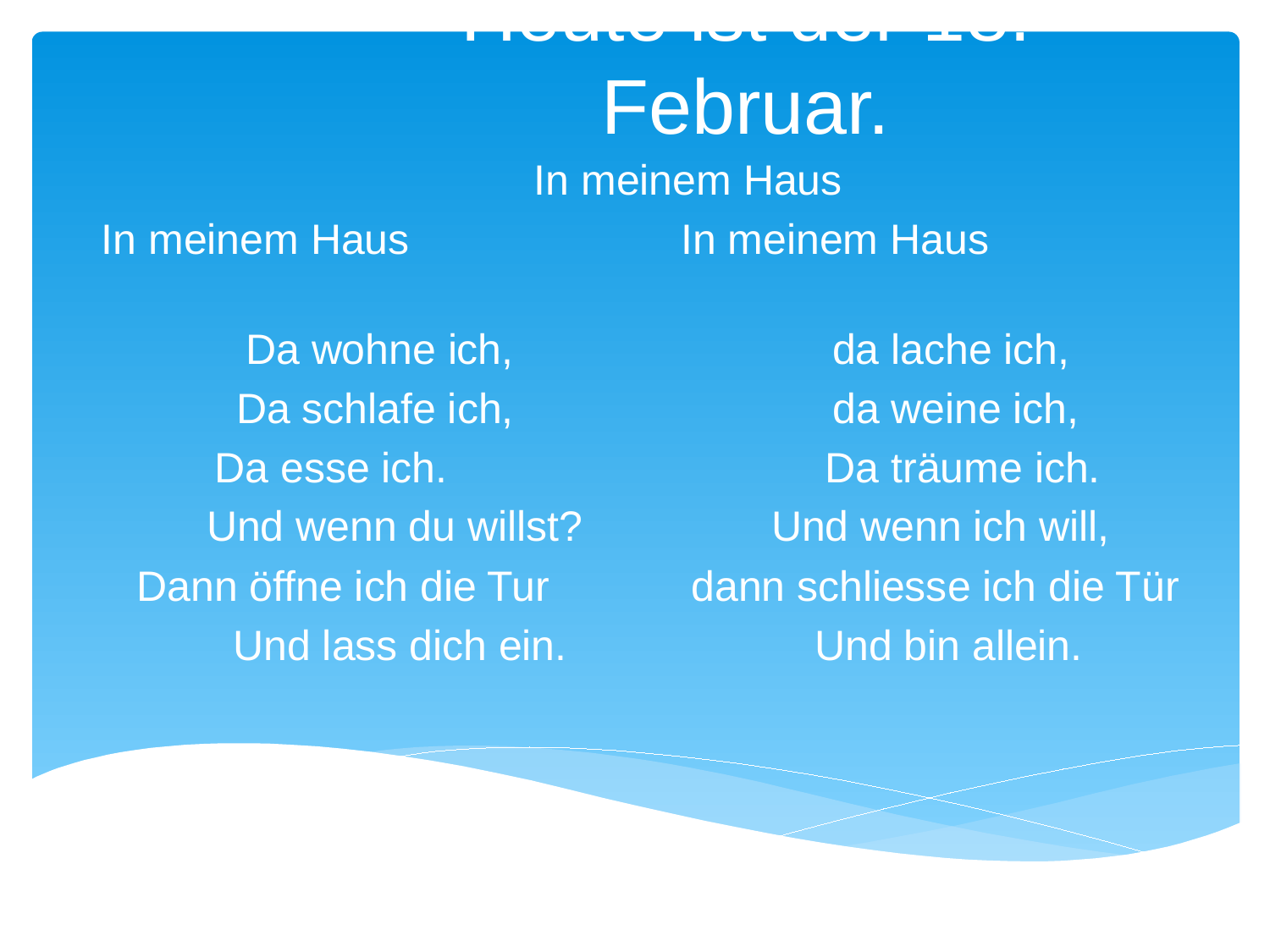

# Heute ist der 18. Februar.
     In meinem Haus
In meinem Haus                       In meinem Haus
Da wohne ich,                           da lache ich,
Da schlafe ich,                           da weine ich,
Da esse ich.                                Da träume ich.
Und wenn du willst?                Und wenn ich will,
Dann öffne ich die Tur            dann schliesse ich die Tür
Und lass dich ein.                     Und bin allein.